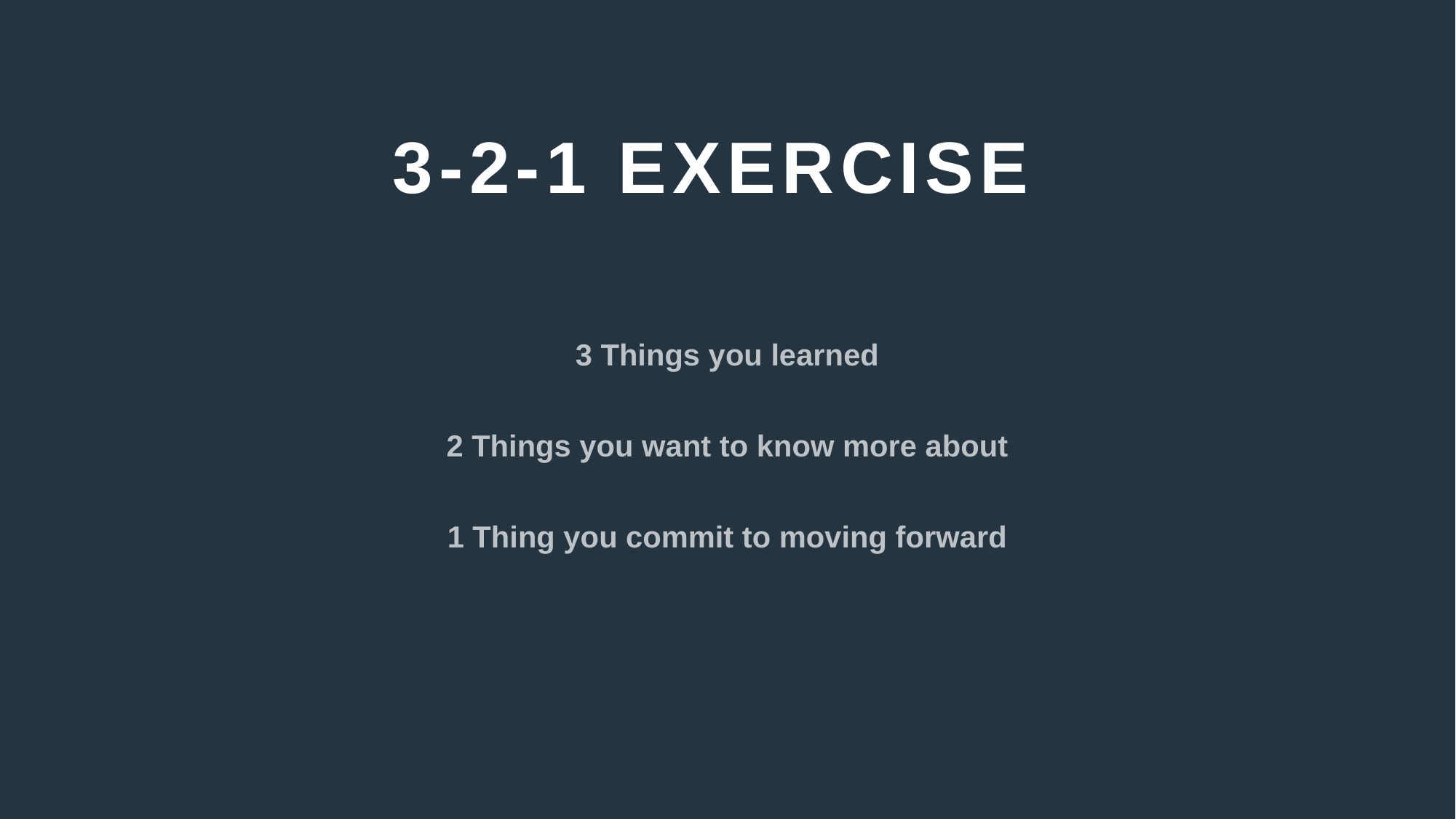

# 3-2-1 Exercise

3 Things you learned
2 Things you want to know more about
1 Thing you commit to moving forward